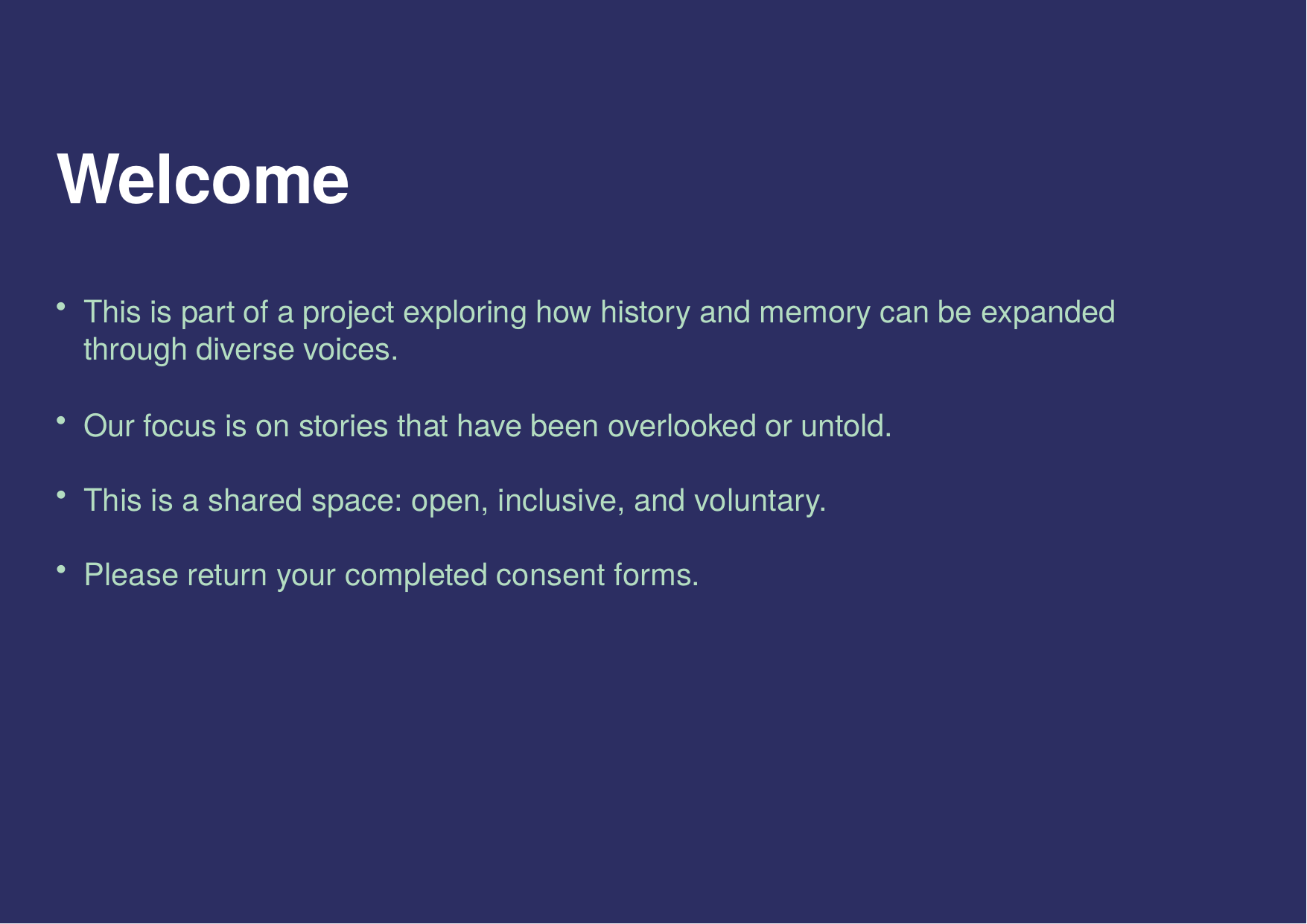

# Welcome
This is part of a project exploring how history and memory can be expanded through diverse voices.
Our focus is on stories that have been overlooked or untold.
This is a shared space: open, inclusive, and voluntary.
Please return your completed consent forms.